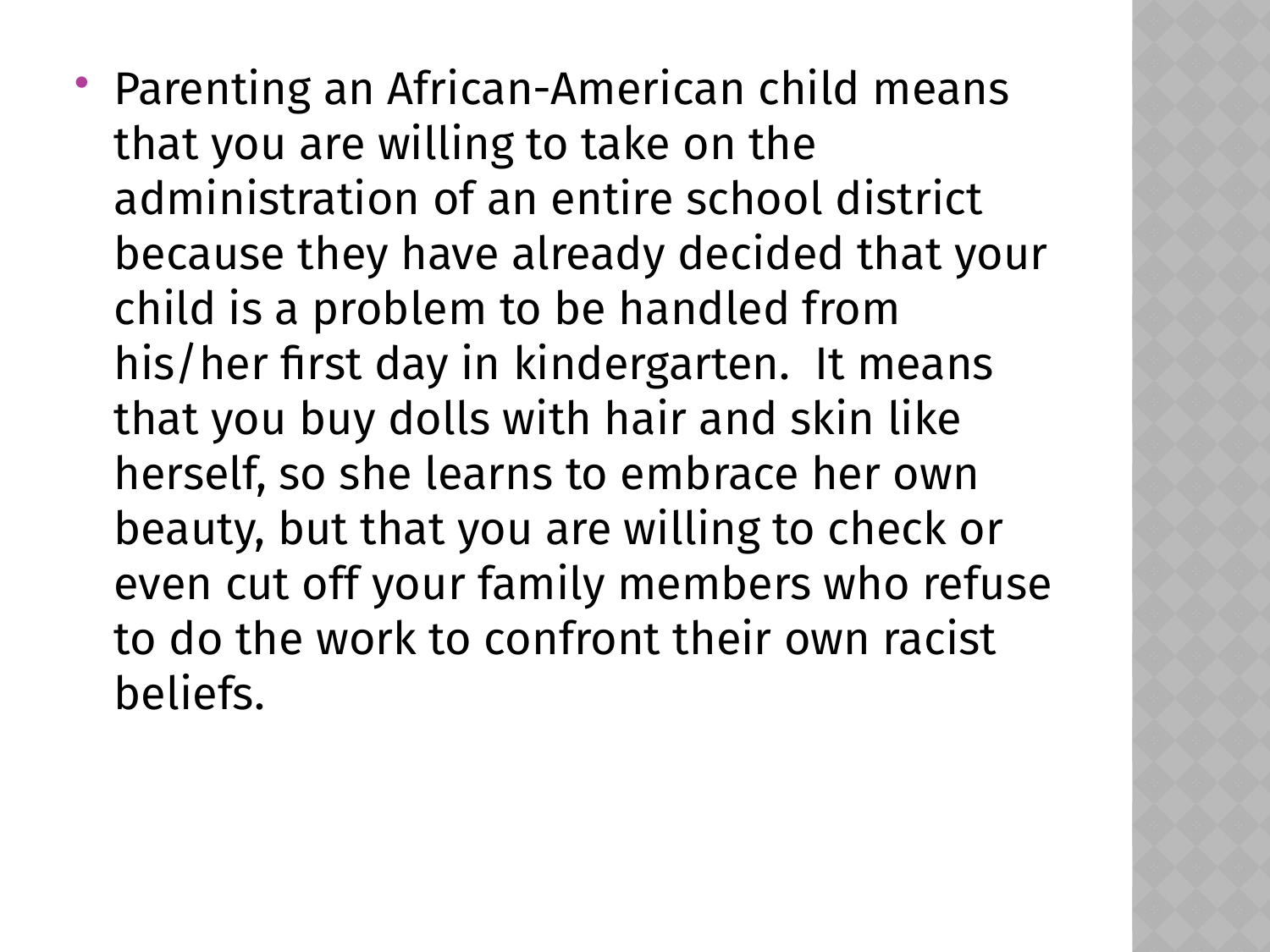

Parenting an African-American child means that you are willing to take on the administration of an entire school district because they have already decided that your child is a problem to be handled from his/her first day in kindergarten.  It means that you buy dolls with hair and skin like herself, so she learns to embrace her own beauty, but that you are willing to check or even cut off your family members who refuse to do the work to confront their own racist beliefs.